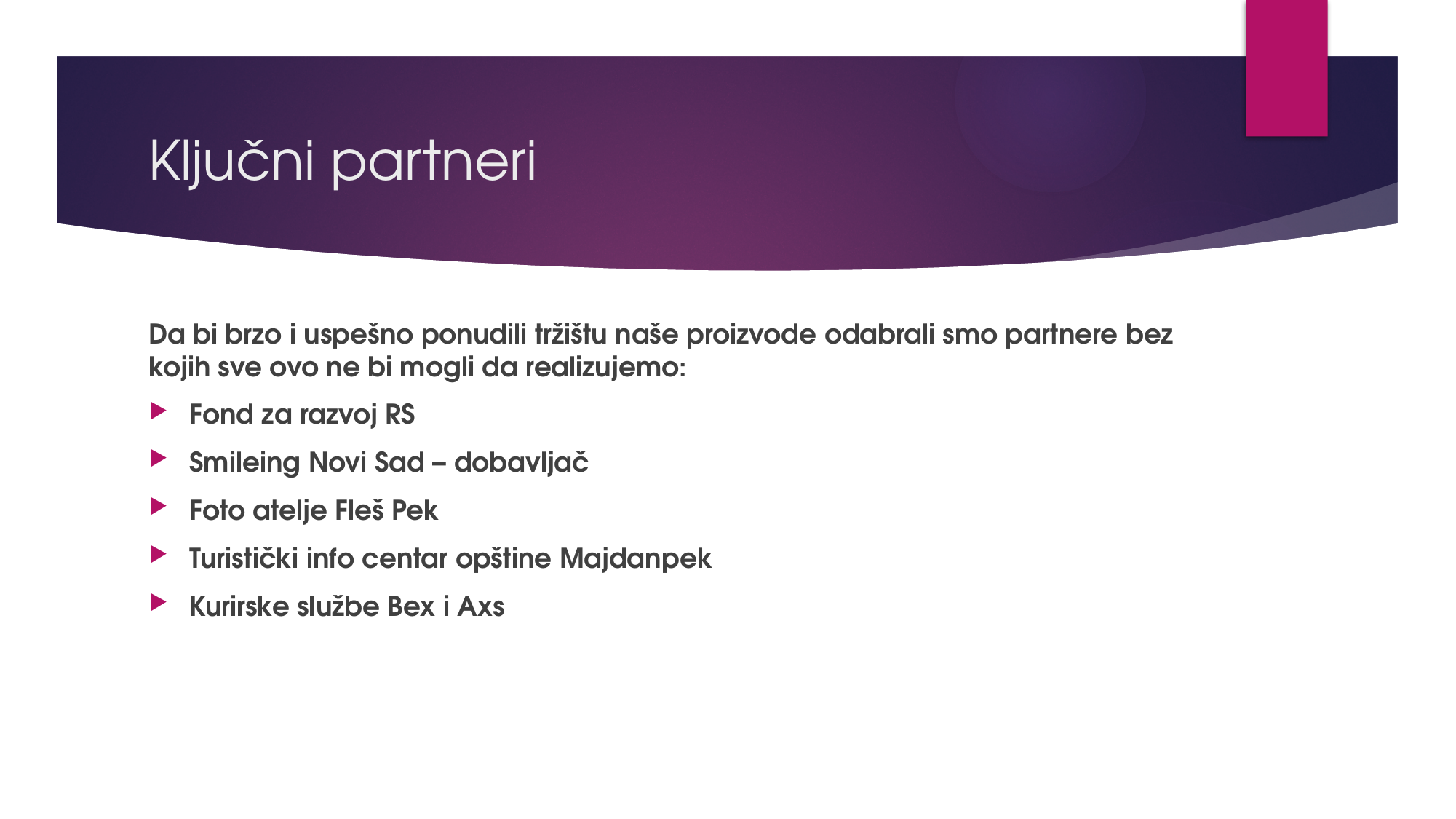

# Ključni partneri
Da bi brzo i uspešno ponudili tržištu naše proizvode odabrali smo partnere bez kojih sve ovo ne bi mogli da realizujemo:
Fond za razvoj RS
Smileing Novi Sad – dobavljač
Foto atelje Fleš Pek
Turistički info centar opštine Majdanpek
Kurirske službe Bex i Axs